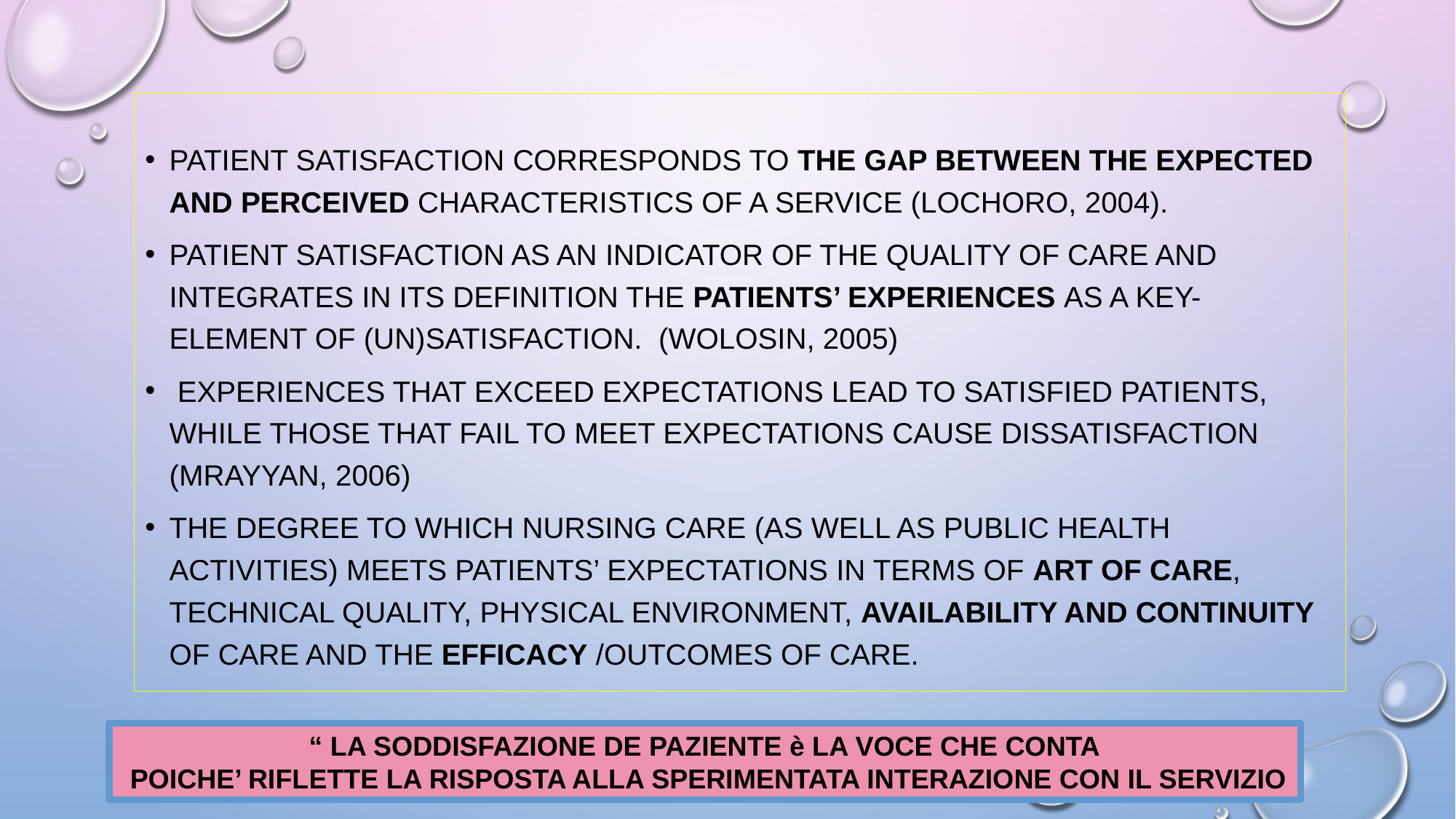

patient satisfaction corresponds to the gap between the expected and perceived characteristics of a service (Lochoro, 2004).
patient satisfaction as an indicator of the quality of care and integrates in its definition the patients’ experiences as a key-element of (un)satisfaction.  (Wolosin, 2005)
 experiences that exceed expectations lead to satisfied patients, while those that fail to meet expectations cause dissatisfaction (Mrayyan, 2006)
THE DEGREE to which nursing care (as well as public health activities) meets patients’ expectations in terms of art of care, technical quality, physical environment, availability and continuity of care and the efficacy /outcomes of care.
“ LA SODDISFAZIONE DE PAZIENTE è LA VOCE CHE CONTA
 POICHE’ RIFLETTE LA RISPOSTA ALLA SPERIMENTATA INTERAZIONE CON IL SERVIZIO